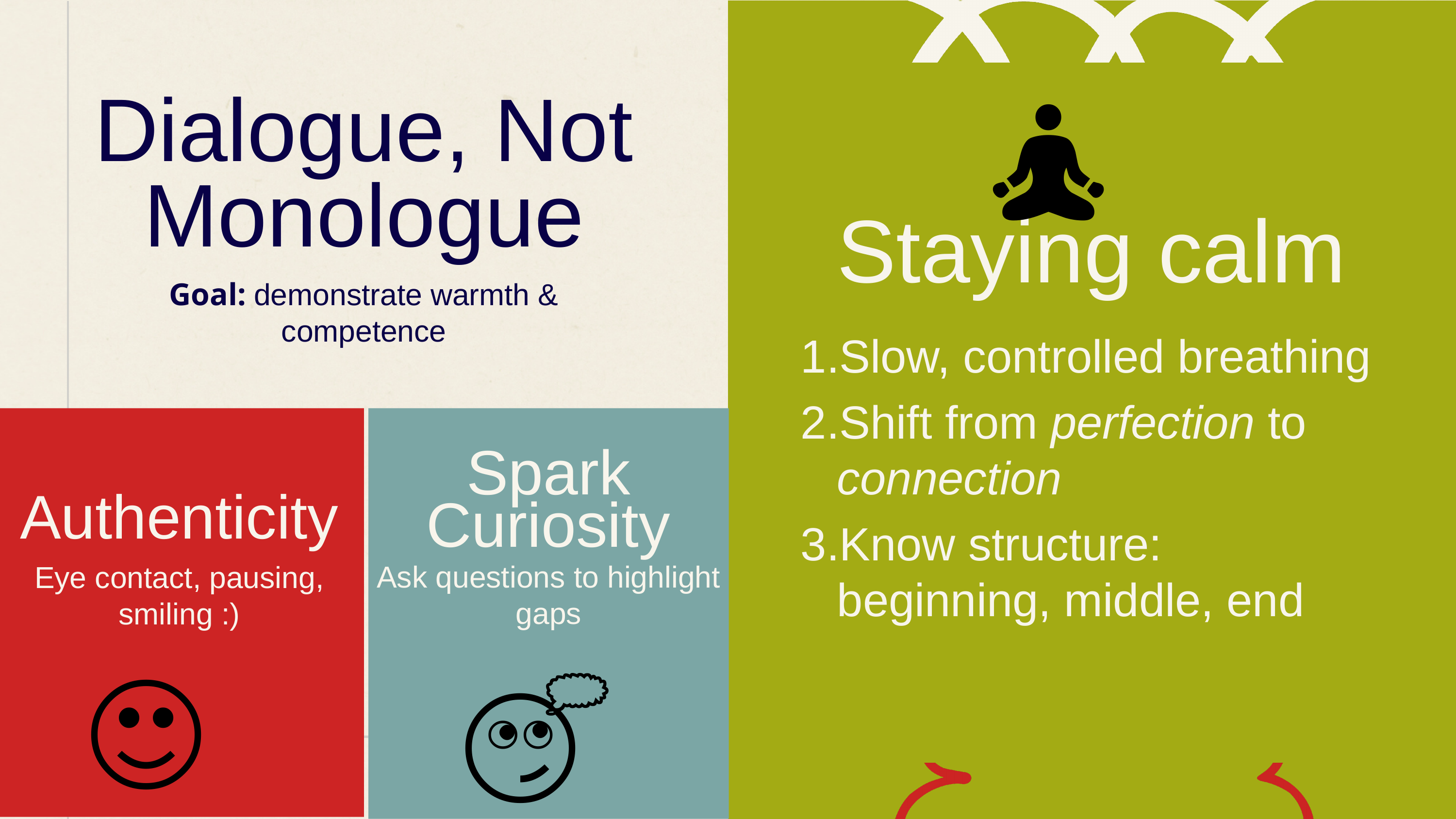

🧘

Dialogue, Not Monologue
Staying calm
Goal: demonstrate warmth & competence
Slow, controlled breathing
Shift from perfection to connection
Know structure: beginning, middle, end

Spark Curiosity
Authenticity
Ask questions to highlight gaps

Eye contact, pausing, smiling :)
🙂
🤔